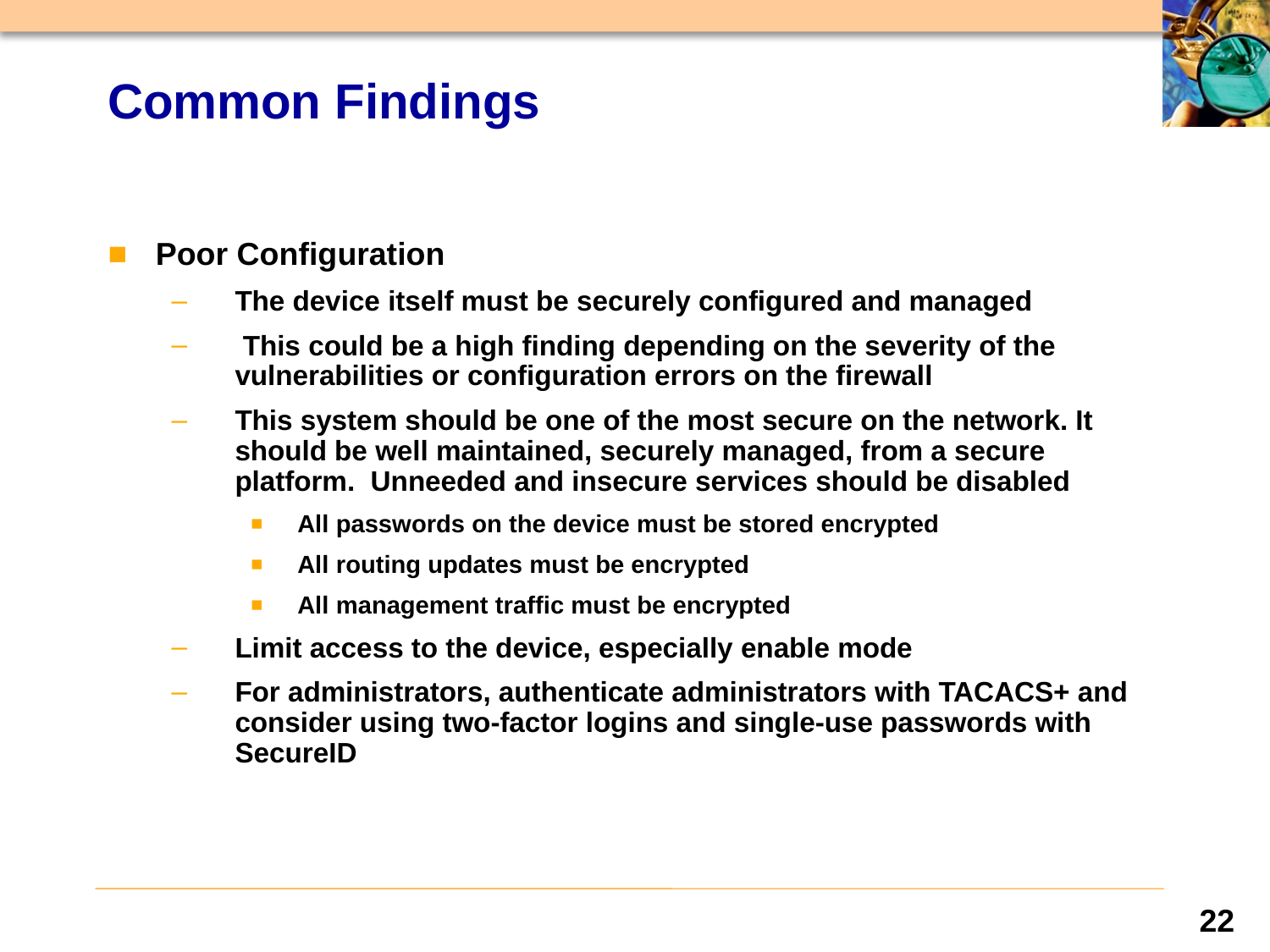

# Common Findings

Poor Configuration
The device itself must be securely configured and managed
 This could be a high finding depending on the severity of the vulnerabilities or configuration errors on the firewall
This system should be one of the most secure on the network. It should be well maintained, securely managed, from a secure platform.  Unneeded and insecure services should be disabled
All passwords on the device must be stored encrypted
All routing updates must be encrypted
All management traffic must be encrypted
Limit access to the device, especially enable mode
For administrators, authenticate administrators with TACACS+ and consider using two-factor logins and single-use passwords with SecureID